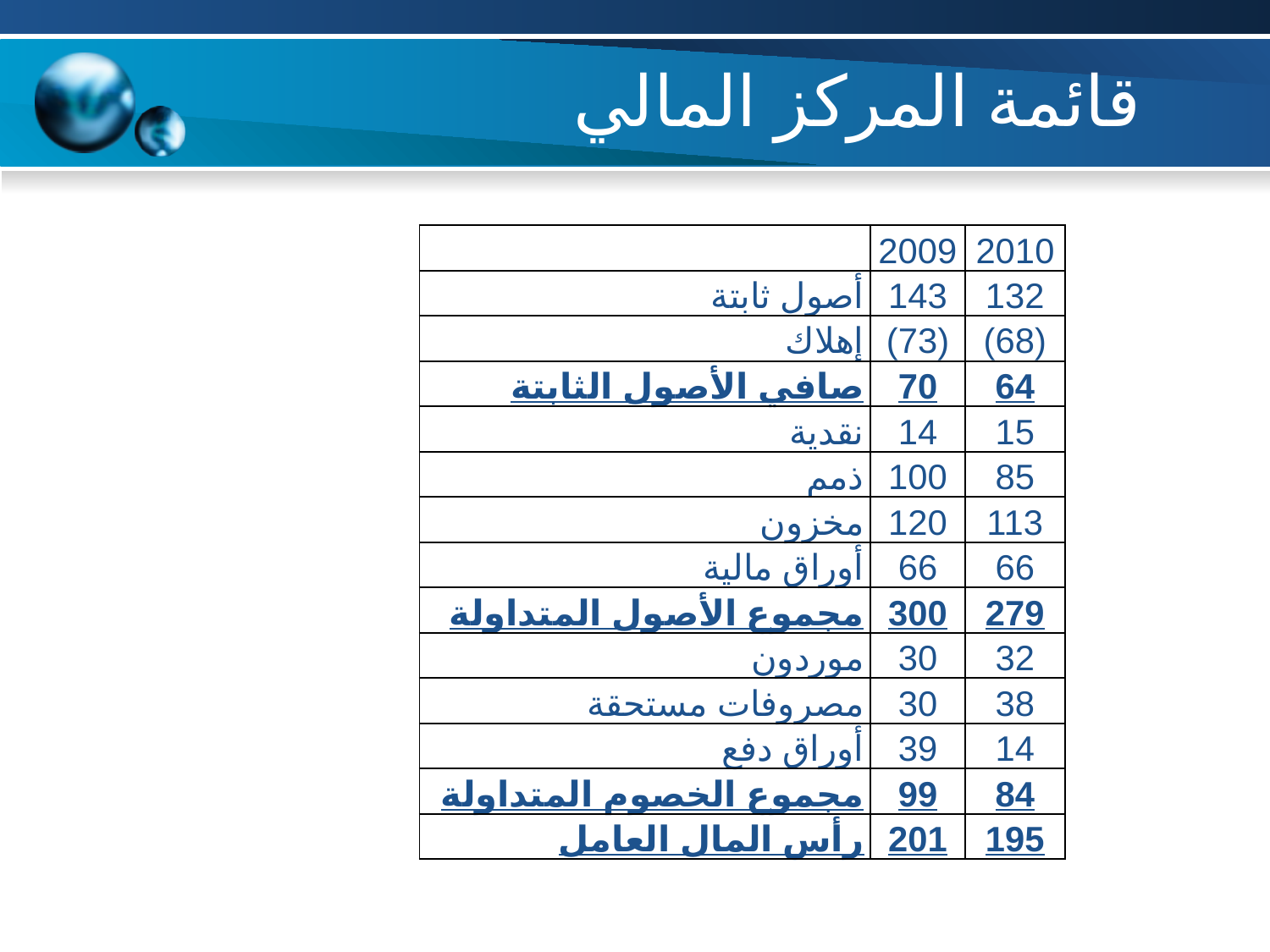

# قائمة المركز المالي
|  | 2009 | 2010 |
| --- | --- | --- |
| أصول ثابتة | 143 | 132 |
| إهلاك | (73) | (68) |
| صافي الأصول الثابتة | 70 | 64 |
| نقدية | 14 | 15 |
| ذمم | 100 | 85 |
| مخزون | 120 | 113 |
| أوراق مالية | 66 | 66 |
| مجموع الأصول المتداولة | 300 | 279 |
| موردون | 30 | 32 |
| مصروفات مستحقة | 30 | 38 |
| أوراق دفع | 39 | 14 |
| مجموع الخصوم المتداولة | 99 | 84 |
| رأس المال العامل | 201 | 195 |